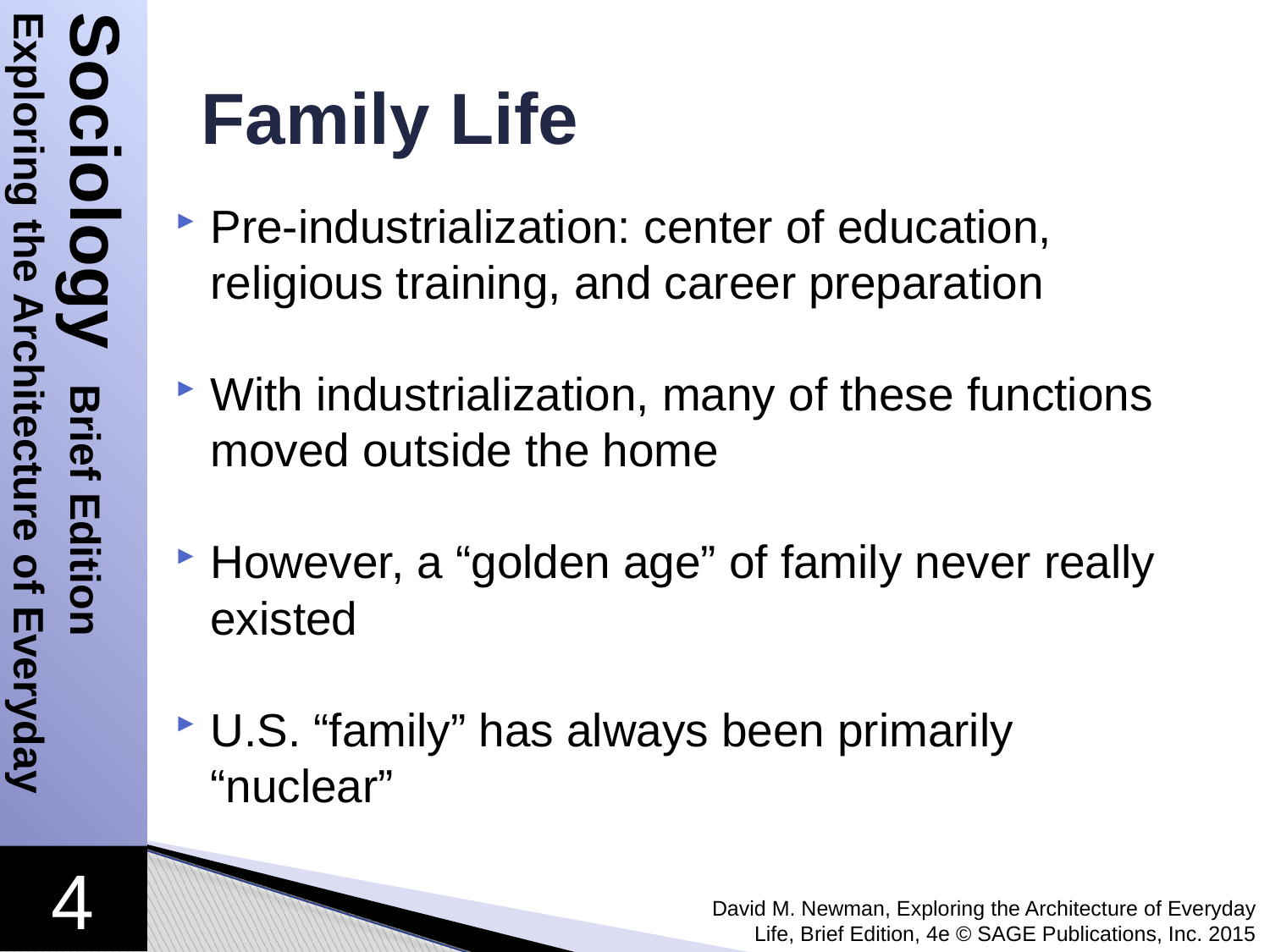

# Family Life
Pre-industrialization: center of education, religious training, and career preparation

With industrialization, many of these functions moved outside the home

However, a “golden age” of family never really existed

U.S. “family” has always been primarily “nuclear”

David M. Newman, Exploring the Architecture of Everyday Life, Brief Edition, 4e © SAGE Publications, Inc. 2015